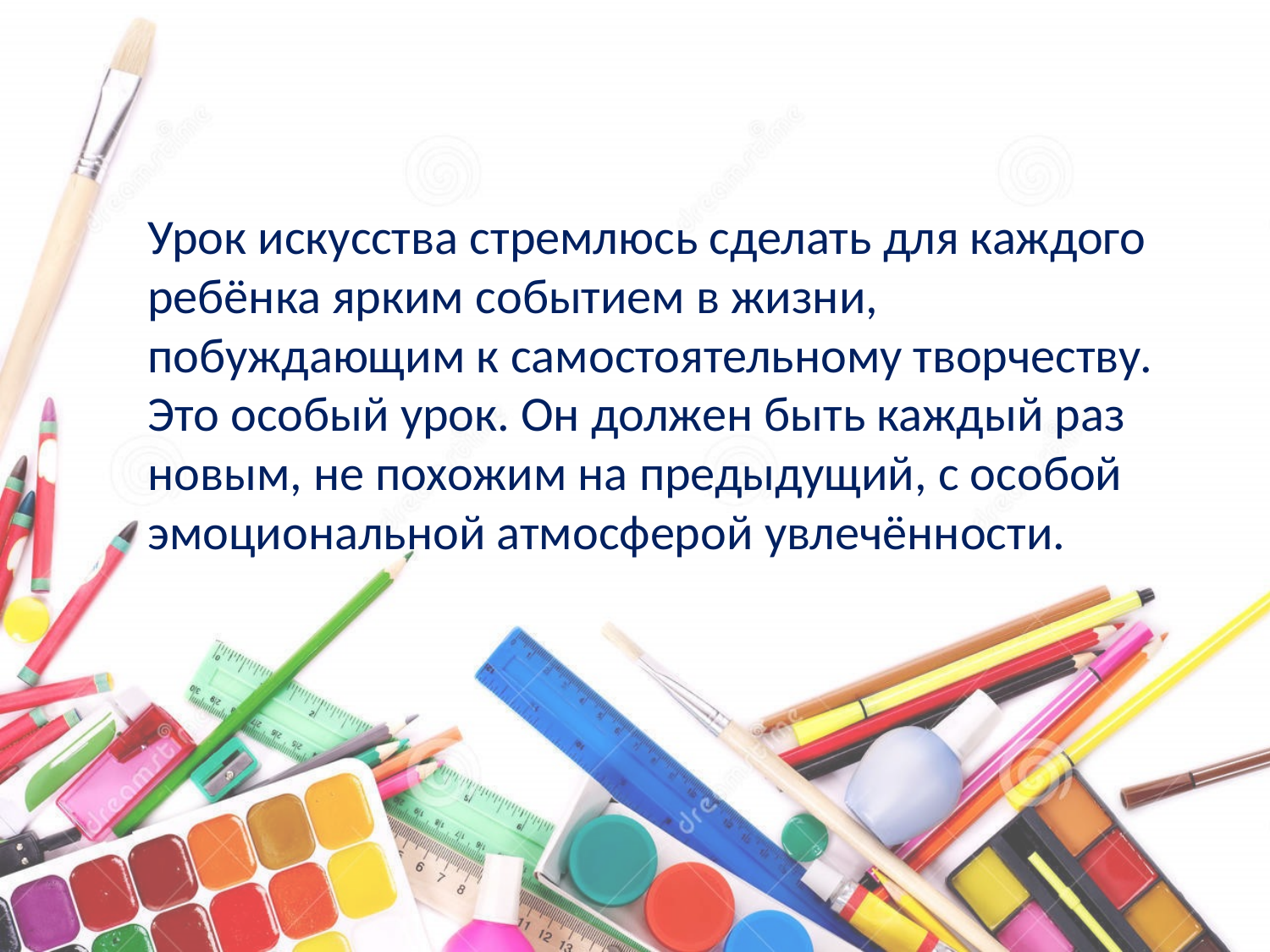

Урок искусства стремлюсь сделать для каждого ребёнка ярким событием в жизни, побуждающим к самостоятельному творчеству. Это особый урок. Он должен быть каждый раз новым, не похожим на предыдущий, с особой эмоциональной атмосферой увлечённости.
#